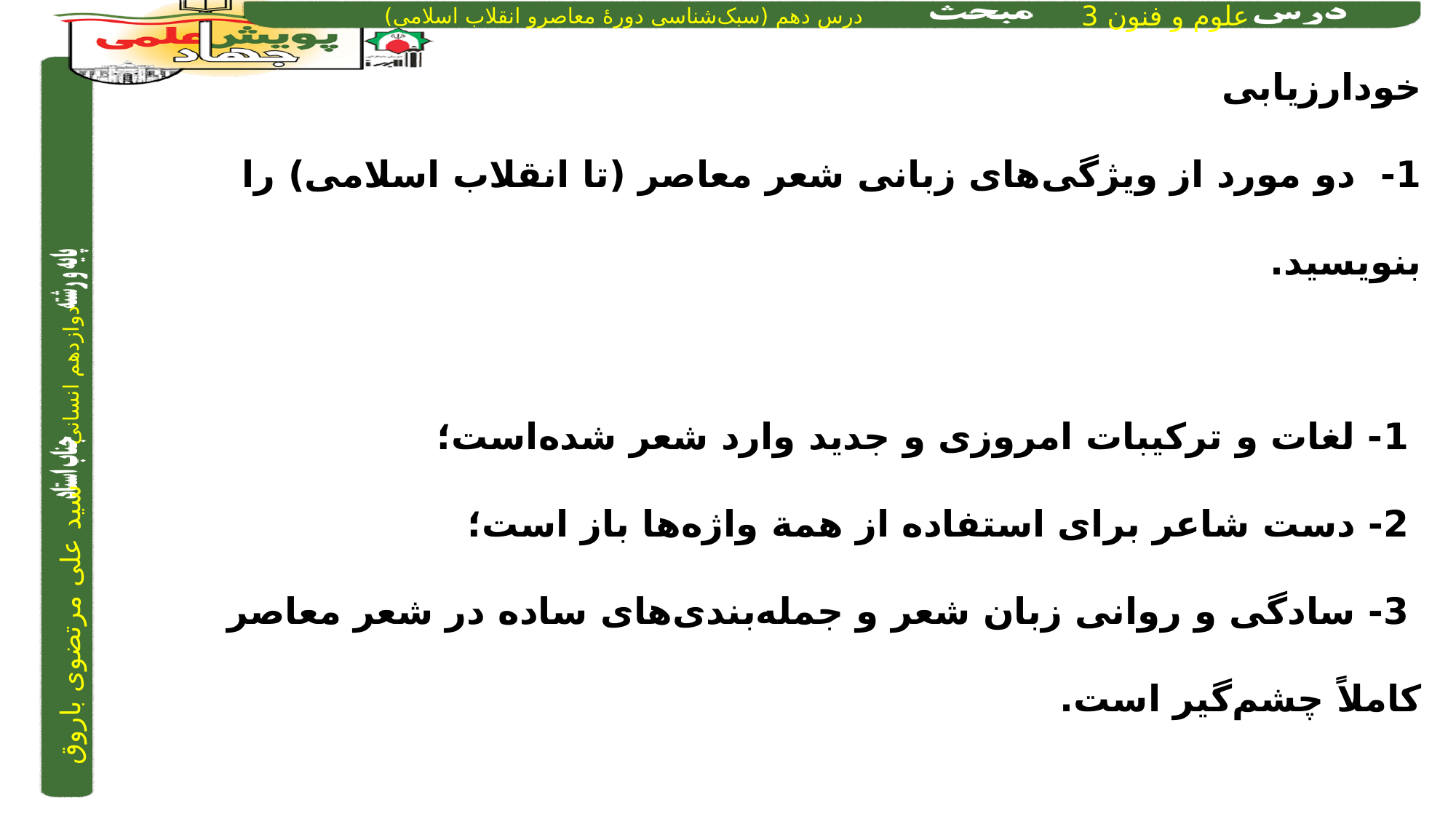

خودارزیابی
1-  دو مورد از ویژگی‌های زبانی شعر معاصر (تا انقلاب اسلامی) را بنویسید.

 1- لغات و ترکیبات امروزی و جدید وارد شعر شده‌است؛
 2- دست شاعر برای استفاده از همة واژه‌ها باز است؛
 3- سادگی و روانی زبان شعر و جمله‌بندی‌های ساده در شعر معاصر کاملاً چشم‌گیر است.